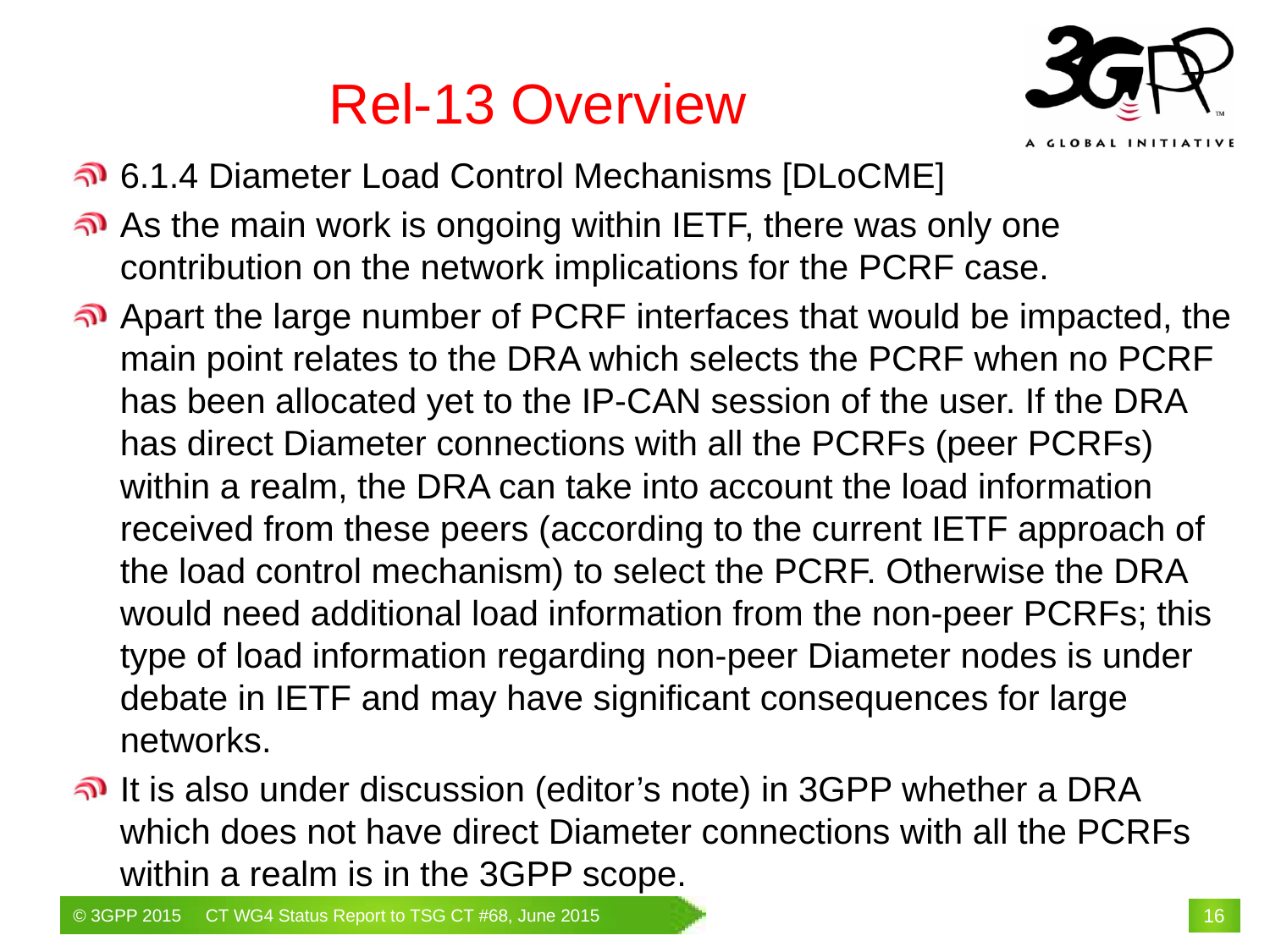

# Rel-13 Overview
6.1.4 Diameter Load Control Mechanisms [DLoCME]
As the main work is ongoing within IETF, there was only one contribution on the network implications for the PCRF case.
Apart the large number of PCRF interfaces that would be impacted, the main point relates to the DRA which selects the PCRF when no PCRF has been allocated yet to the IP-CAN session of the user. If the DRA has direct Diameter connections with all the PCRFs (peer PCRFs) within a realm, the DRA can take into account the load information received from these peers (according to the current IETF approach of the load control mechanism) to select the PCRF. Otherwise the DRA would need additional load information from the non-peer PCRFs; this type of load information regarding non-peer Diameter nodes is under debate in IETF and may have significant consequences for large networks.
It is also under discussion (editor’s note) in 3GPP whether a DRA which does not have direct Diameter connections with all the PCRFs within a realm is in the 3GPP scope.